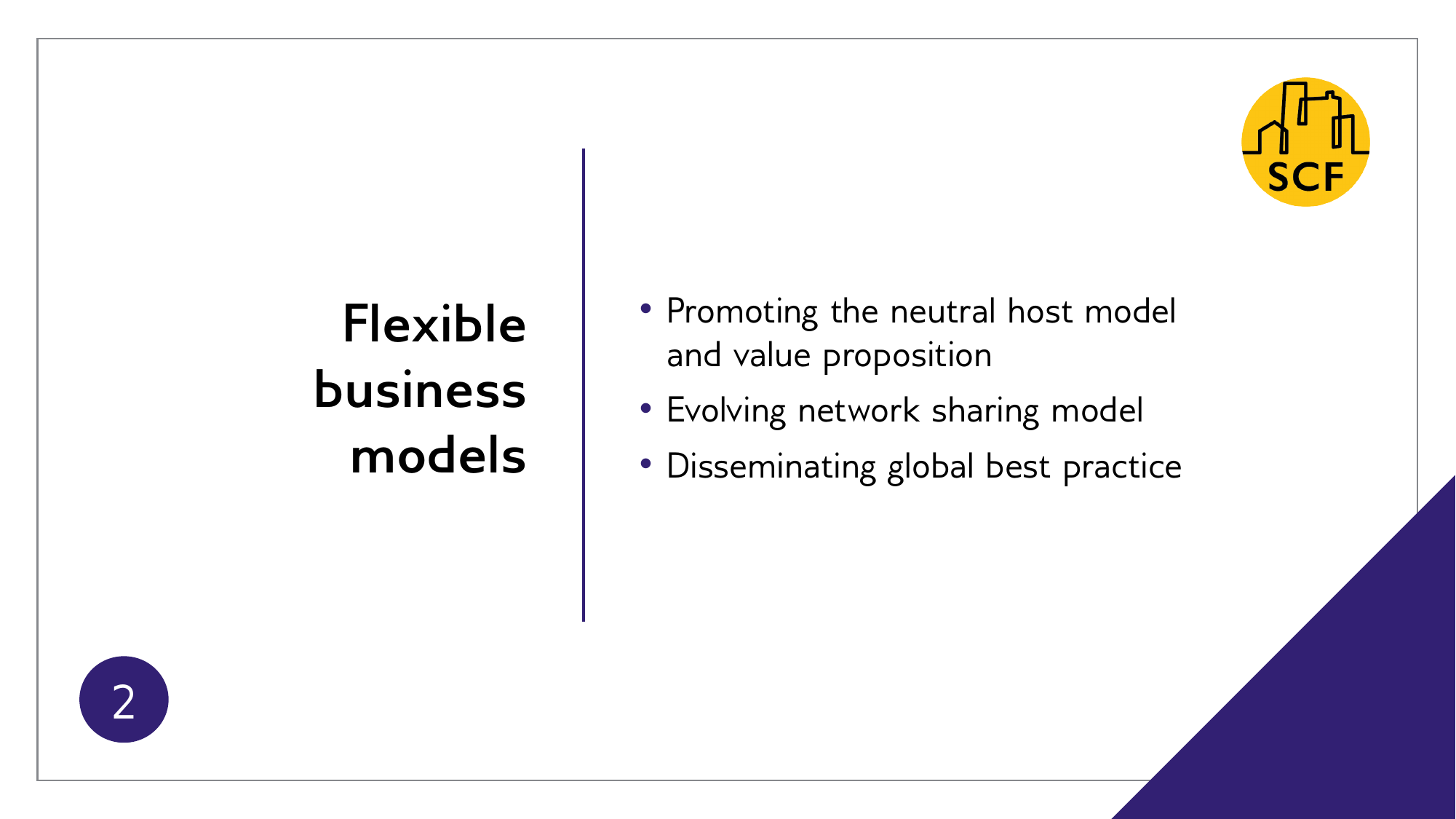

Promoting the neutral host model and value proposition
Evolving network sharing model
Disseminating global best practice
# Flexible business models
2